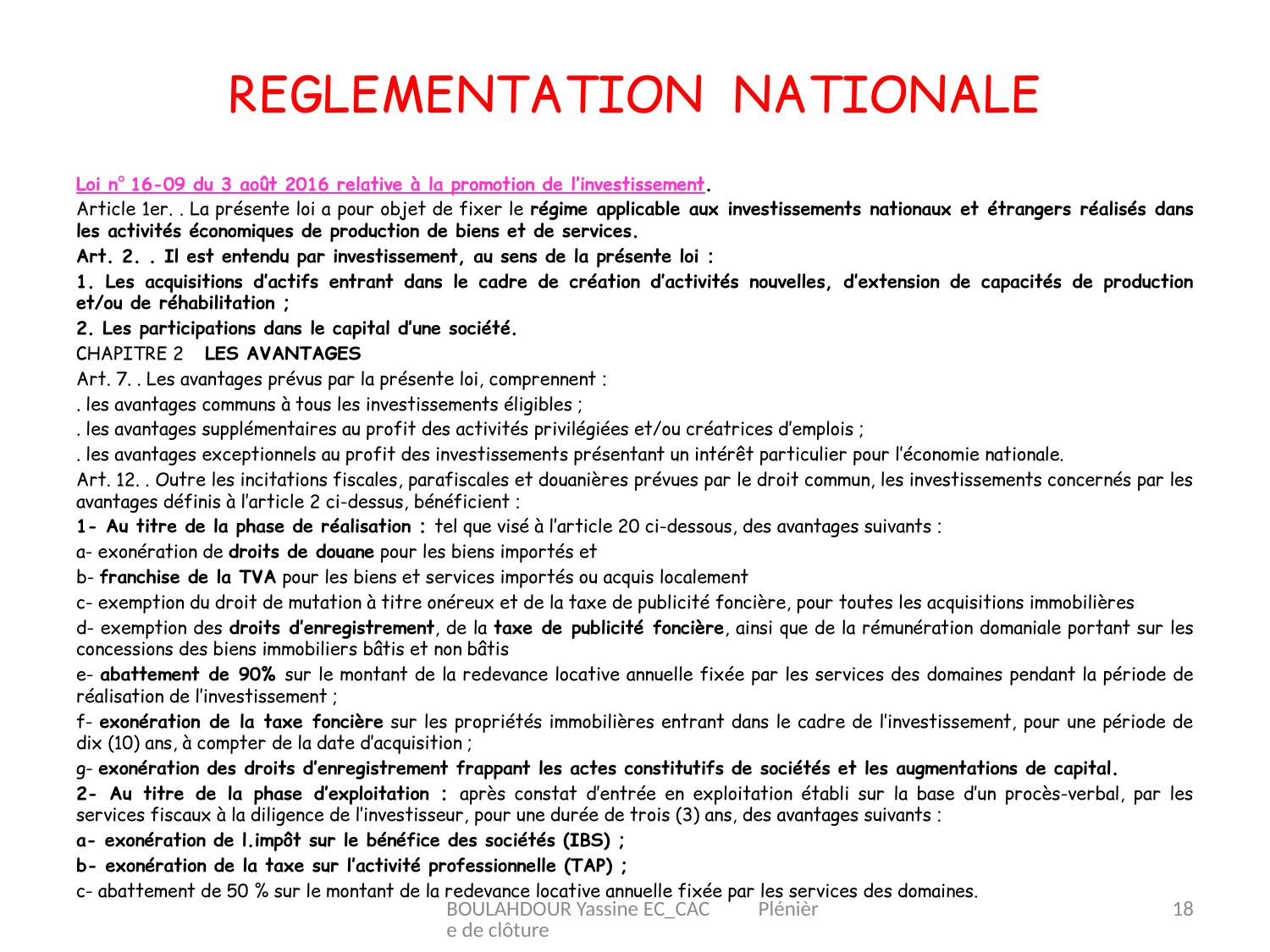

# Reglementation  Nationale
Loi n° 16-09 du 3 août 2016 relative à la promotion de l’investissement.
Article 1er. . La présente loi a pour objet de fixer le régime applicable aux investissements nationaux et étrangers réalisés dans les activités économiques de production de biens et de services.
Art. 2. . Il est entendu par investissement, au sens de la présente loi :
1. Les acquisitions d’actifs entrant dans le cadre de création d’activités nouvelles, d’extension de capacités de production et/ou de réhabilitation ;
2. Les participations dans le capital d’une société.
CHAPITRE 2    LES AVANTAGES
Art. 7. . Les avantages prévus par la présente loi, comprennent :
. les avantages communs à tous les investissements éligibles ;
. les avantages supplémentaires au profit des activités privilégiées et/ou créatrices d’emplois ;
. les avantages exceptionnels au profit des investissements présentant un intérêt particulier pour l’économie nationale.
Art. 12. . Outre les incitations fiscales, parafiscales et douanières prévues par le droit commun, les investissements concernés par les avantages définis à l’article 2 ci-dessus, bénéficient :
1- Au titre de la phase de réalisation : tel que visé à l’article 20 ci-dessous, des avantages suivants :
a- exonération de droits de douane pour les biens importés et
b- franchise de la TVA pour les biens et services importés ou acquis localement
c- exemption du droit de mutation à titre onéreux et de la taxe de publicité foncière, pour toutes les acquisitions immobilières
d- exemption des droits d’enregistrement, de la taxe de publicité foncière, ainsi que de la rémunération domaniale portant sur les concessions des biens immobiliers bâtis et non bâtis
e- abattement de 90% sur le montant de la redevance locative annuelle fixée par les services des domaines pendant la période de réalisation de l’investissement ;
f- exonération de la taxe foncière sur les propriétés immobilières entrant dans le cadre de l’investissement, pour une période de dix (10) ans, à compter de la date d’acquisition ;
g- exonération des droits d’enregistrement frappant les actes constitutifs de sociétés et les augmentations de capital.
2- Au titre de la phase d’exploitation : après constat d’entrée en exploitation établi sur la base d’un procès-verbal, par les services fiscaux à la diligence de l’investisseur, pour une durée de trois (3) ans, des avantages suivants :
a- exonération de l.impôt sur le bénéfice des sociétés (IBS) ;
b- exonération de la taxe sur l’activité professionnelle (TAP) ;
c- abattement de 50 % sur le montant de la redevance locative annuelle fixée par les services des domaines.
BOULAHDOUR Yassine EC_CAC          Plénière de clôture
18